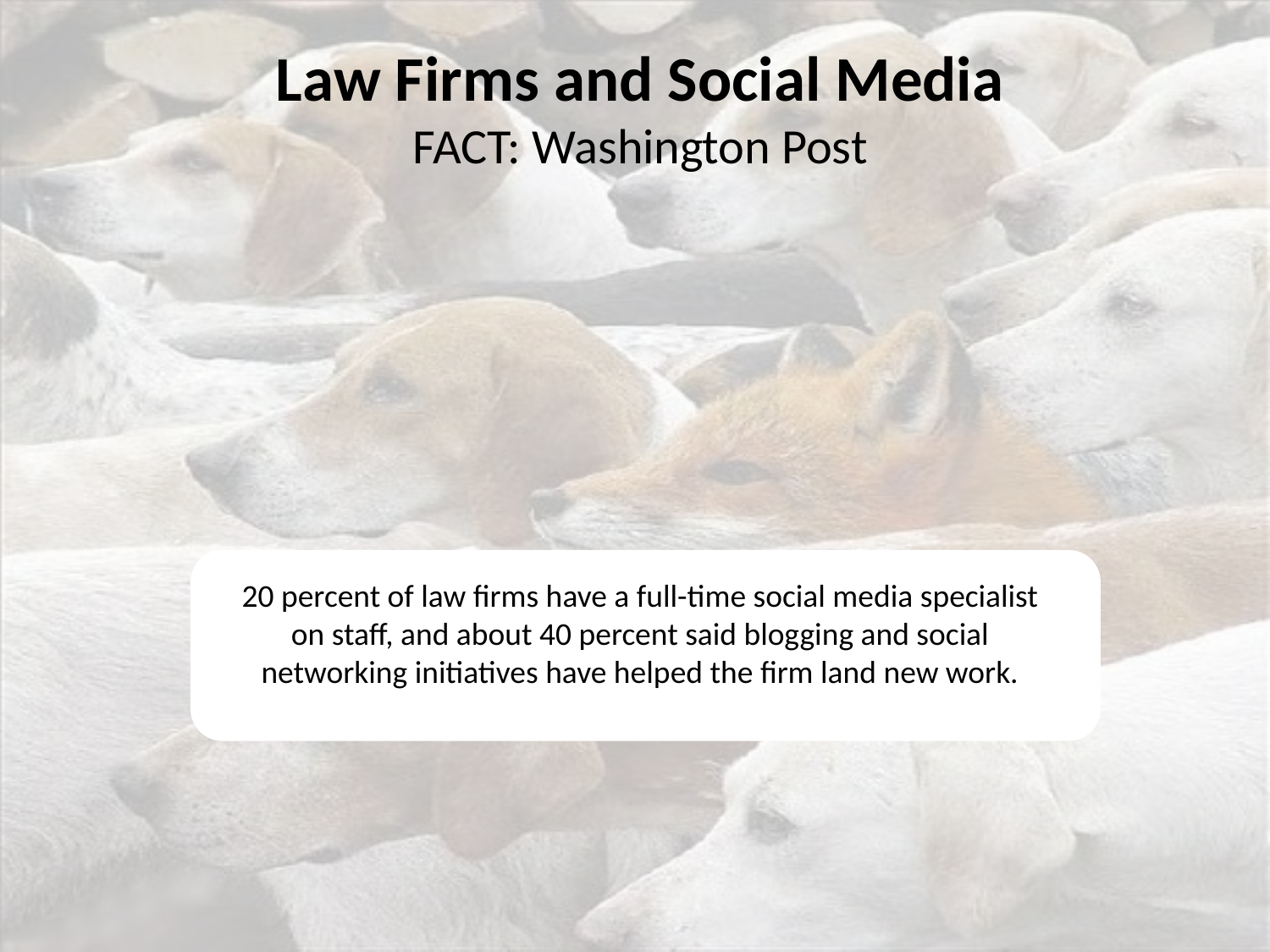

Law Firms and Social Media
FACT: Washington Post

20 percent of law firms have a full-time social media specialist on staff, and about 40 percent said blogging and social networking initiatives have helped the firm land new work.